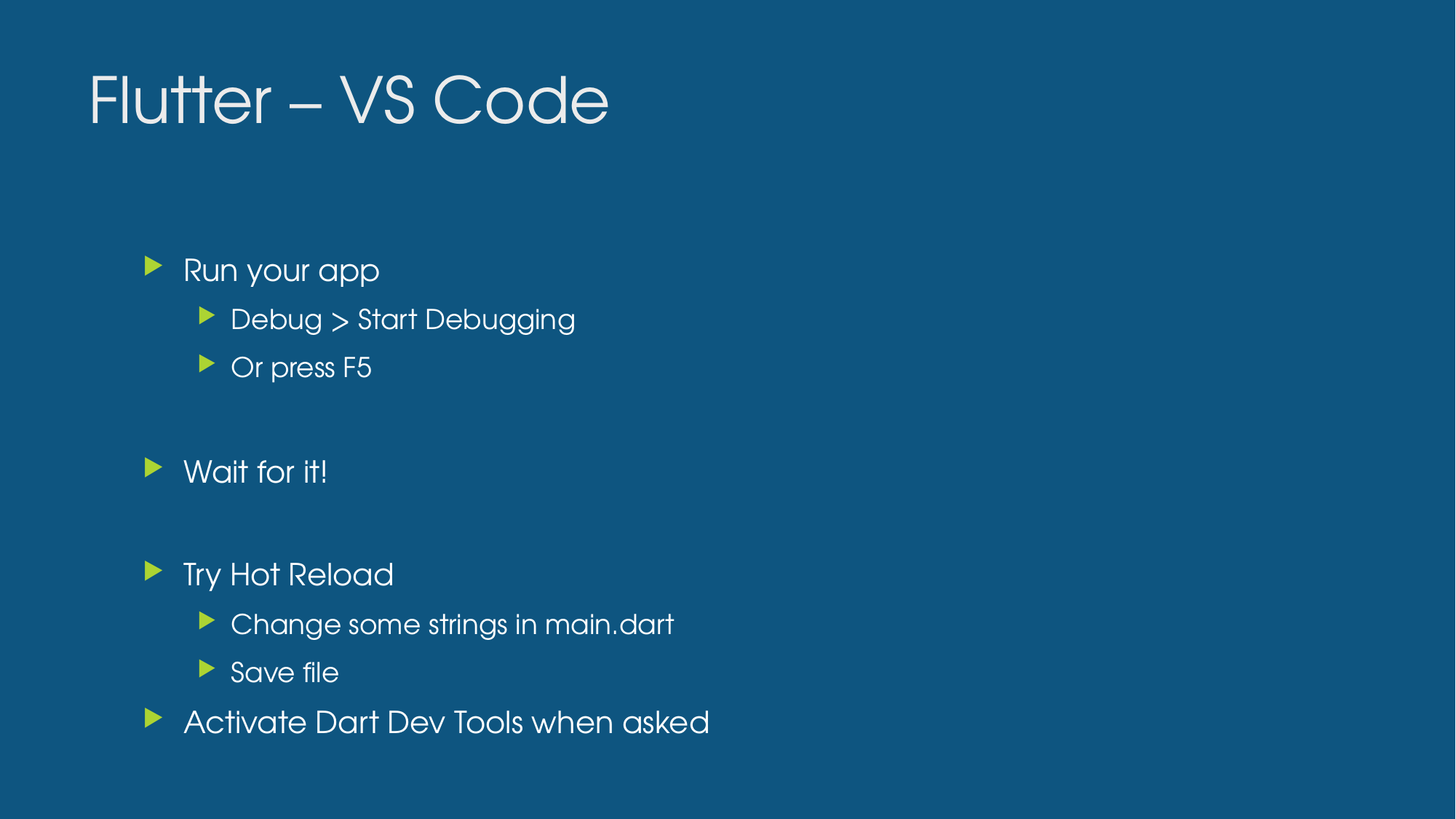

8
# Flutter – VS Code
Run your app
Debug > Start Debugging
Or press F5

Wait for it!

Try Hot Reload
Change some strings in main.dart
Save file
Activate Dart Dev Tools when asked